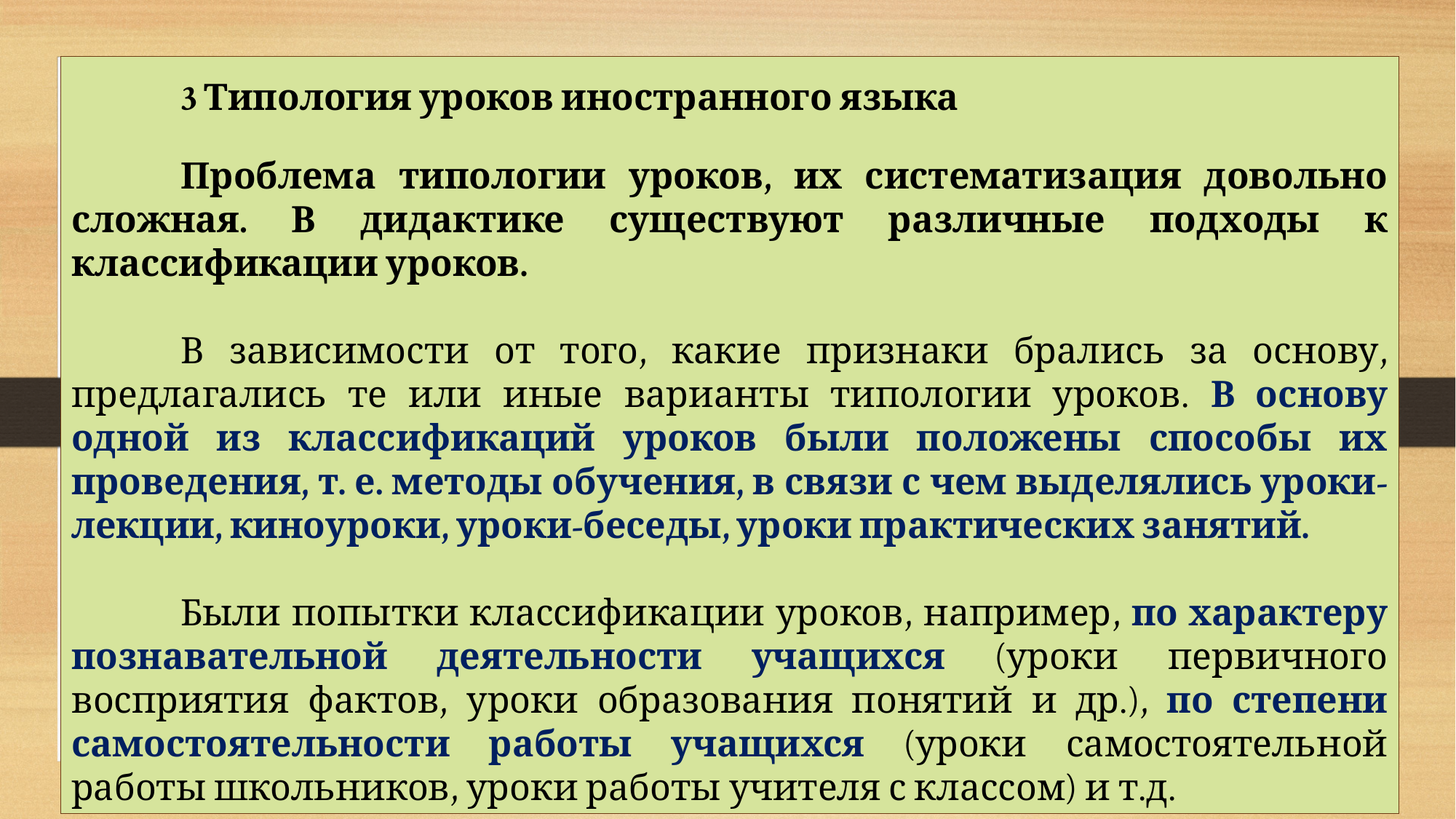

3 Типология уроков иностранного языка

	Проблема типологии уроков, их систематизация довольно сложная. В дидактике существуют различные подходы к классификации уроков.

	В зависимости от того, какие признаки брались за основу, предлагались те или иные варианты типологии уроков. В основу одной из классификаций уроков были положены способы их проведения, т. е. методы обучения, в связи с чем выделялись уроки-лекции, киноуроки, уроки-беседы, уроки практических занятий.

	Были попытки классификации уроков, например, по характеру познавательной деятельности учащихся (уроки первичного восприятия фактов, уроки образования понятий и др.), по степени самостоятельности работы учащихся (уроки самостоятельной работы школьников, уроки работы учителя с классом) и т.д.